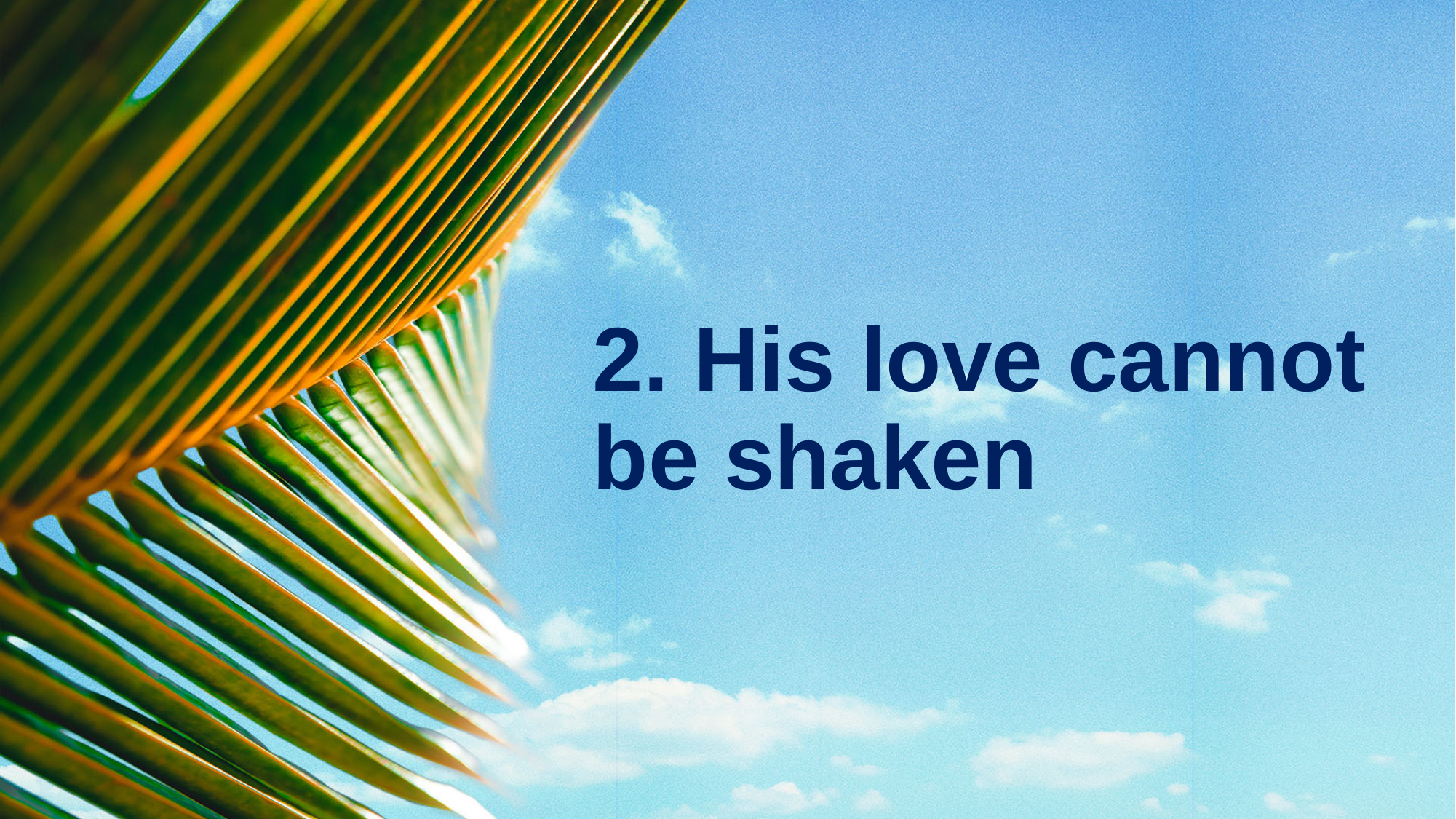

# 2. His love cannot be shaken